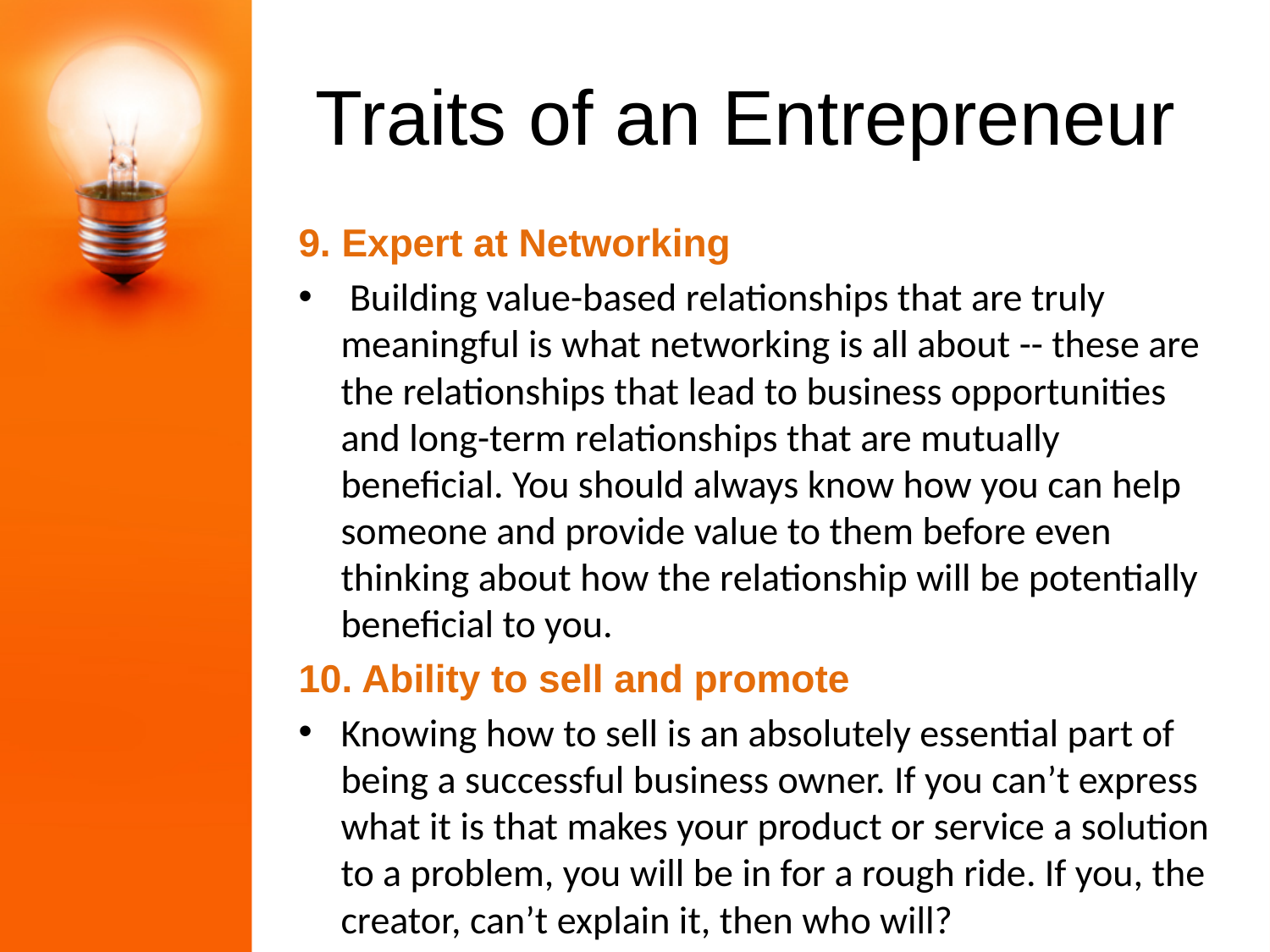

# Traits of an Entrepreneur
9. Expert at Networking
 Building value-based relationships that are truly meaningful is what networking is all about -- these are the relationships that lead to business opportunities and long-term relationships that are mutually beneficial. You should always know how you can help someone and provide value to them before even thinking about how the relationship will be potentially beneficial to you.
10. Ability to sell and promote
Knowing how to sell is an absolutely essential part of being a successful business owner. If you can’t express what it is that makes your product or service a solution to a problem, you will be in for a rough ride. If you, the creator, can’t explain it, then who will?